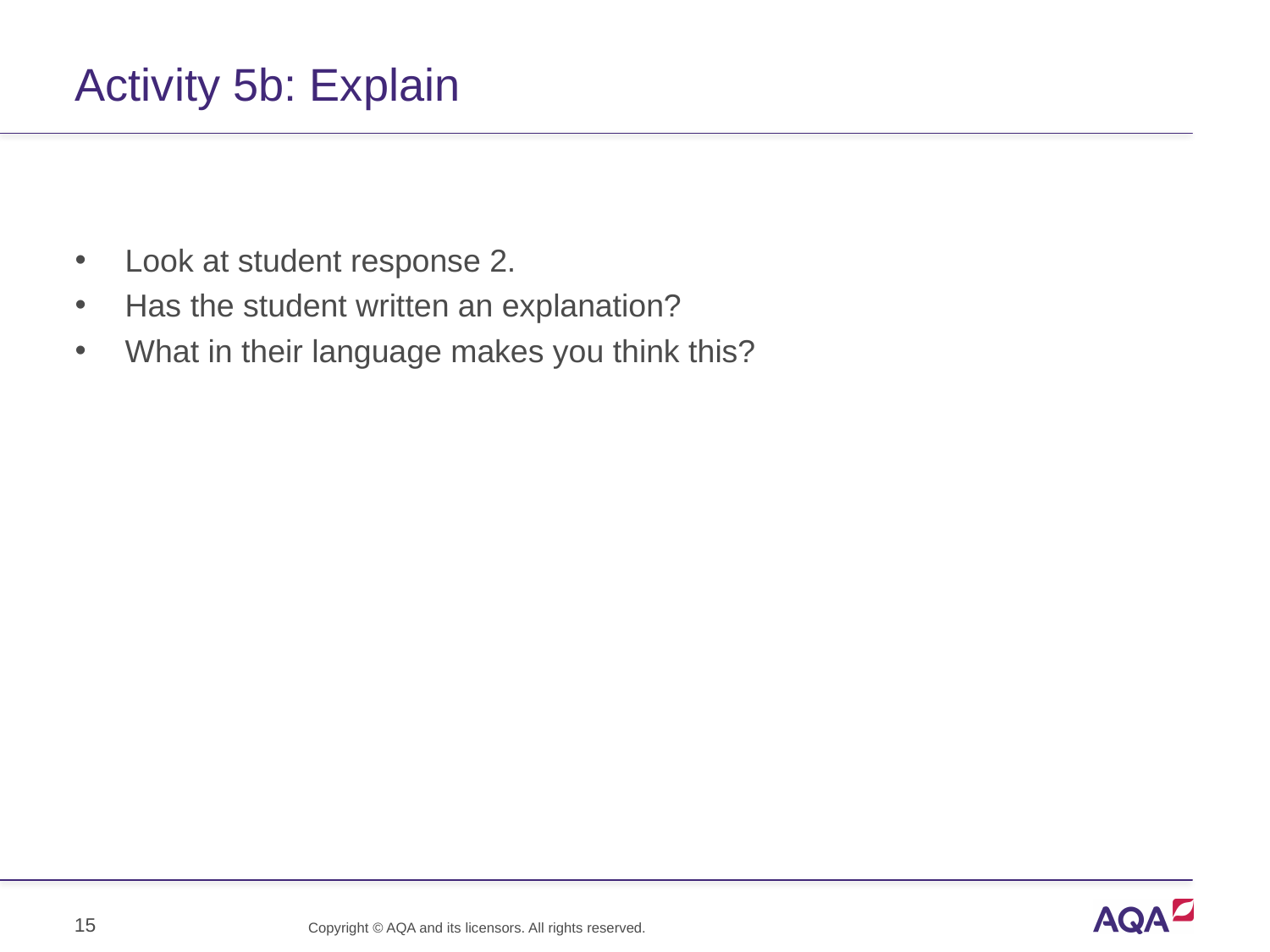

# Activity 5b: Explain
Look at student response 2.
Has the student written an explanation?
What in their language makes you think this?

15
Copyright © AQA and its licensors. All rights reserved.